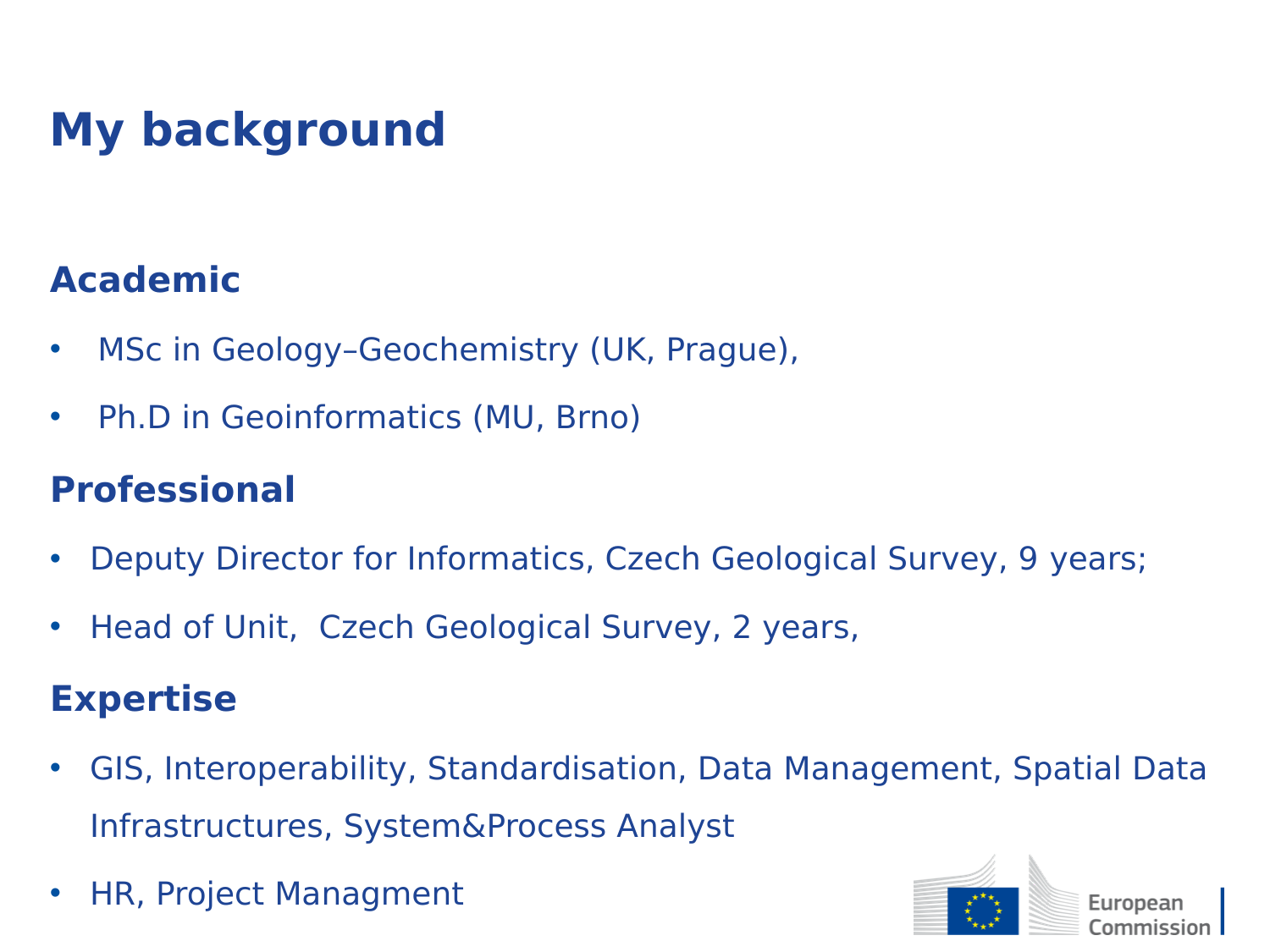

# My background
Academic
MSc in Geology–Geochemistry (UK, Prague),
Ph.D in Geoinformatics (MU, Brno)
Professional
Deputy Director for Informatics, Czech Geological Survey, 9 years;
Head of Unit,  Czech Geological Survey, 2 years,
Expertise
GIS, Interoperability, Standardisation, Data Management, Spatial Data Infrastructures, System&Process Analyst
HR, Project Managment